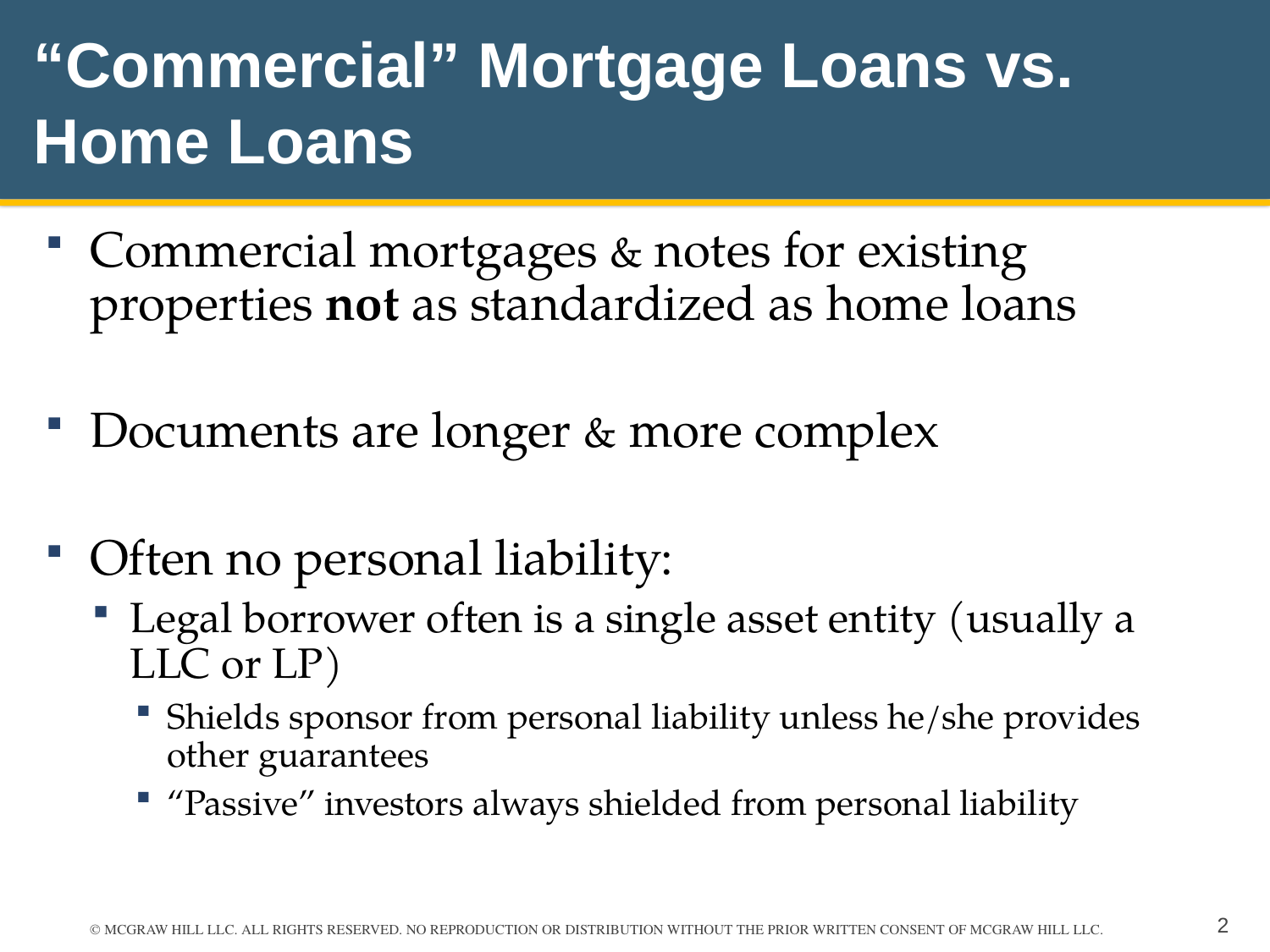

# “Commercial” Mortgage Loans vs. Home Loans
Commercial mortgages & notes for existing properties not as standardized as home loans

Documents are longer & more complex

Often no personal liability:
Legal borrower often is a single asset entity (usually a LLC or LP)
Shields sponsor from personal liability unless he/she provides other guarantees
“Passive” investors always shielded from personal liability

© MCGRAW HILL LLC. ALL RIGHTS RESERVED. NO REPRODUCTION OR DISTRIBUTION WITHOUT THE PRIOR WRITTEN CONSENT OF MCGRAW HILL LLC.
2